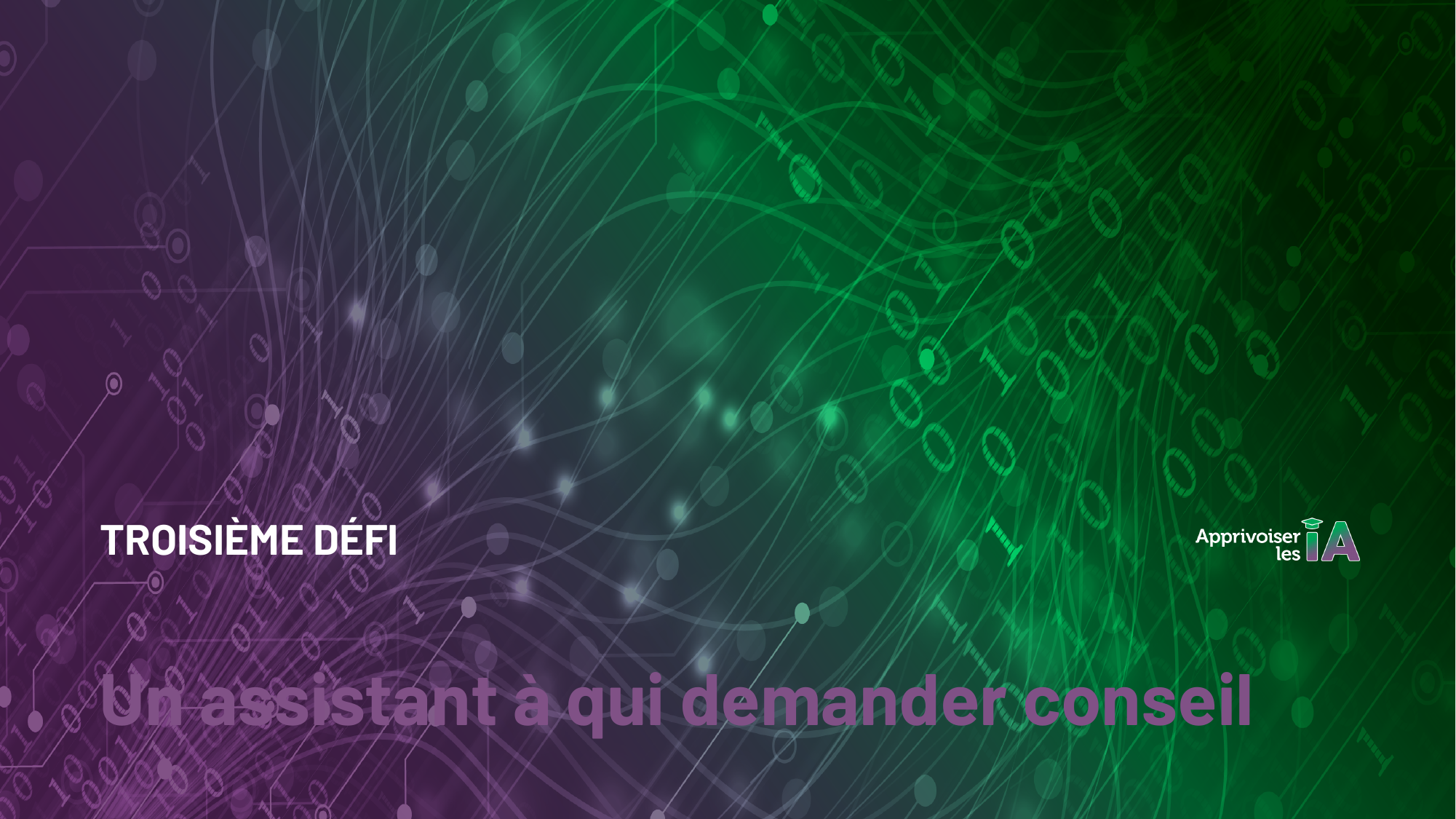

TROISIÈME DÉFI
# Un assistant à qui demander conseil